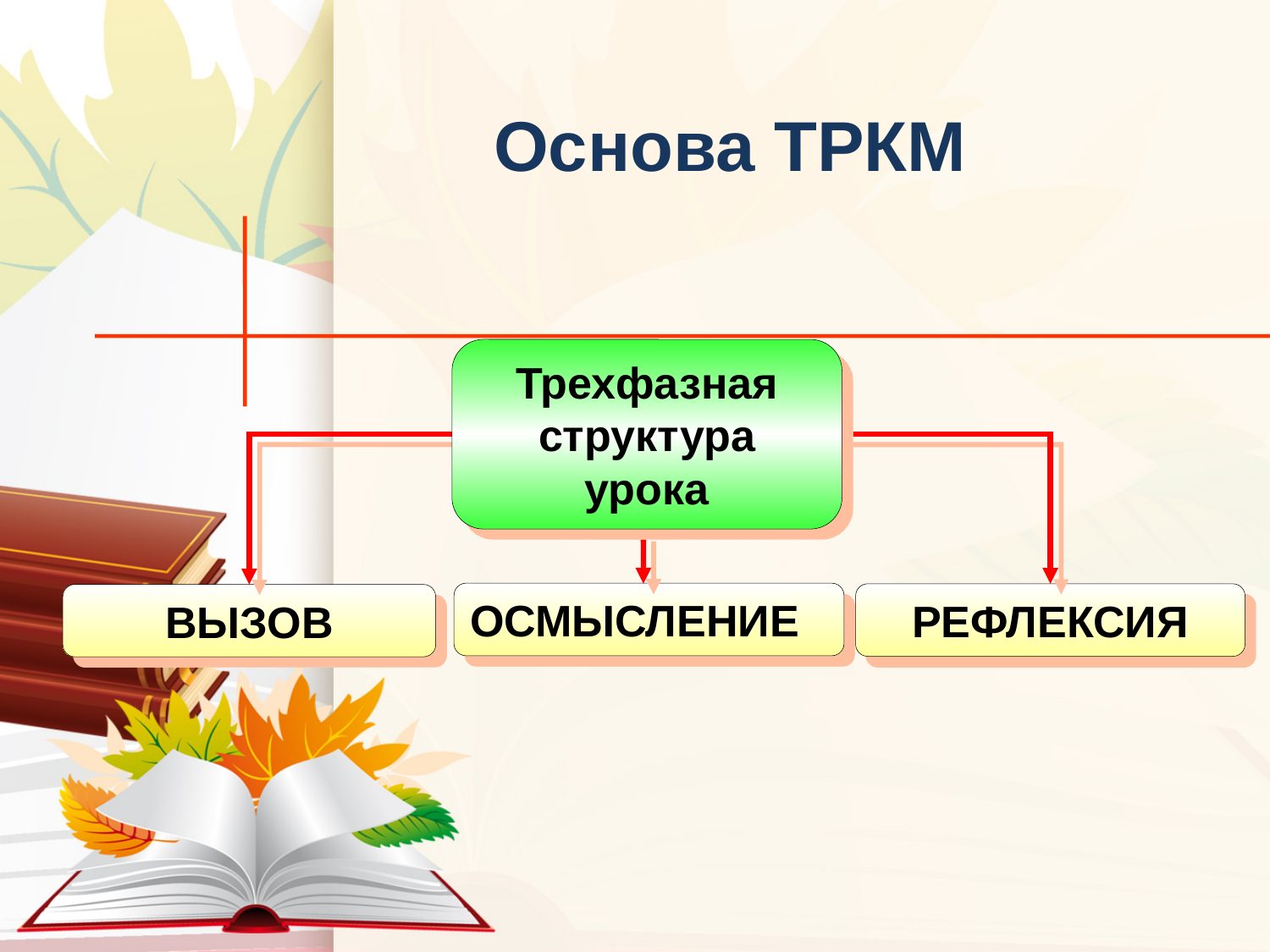

# Основа ТРКМ

Трехфазная структура урока

ОСМЫСЛЕНИЕ
РЕФЛЕКСИЯ
ВЫЗОВ